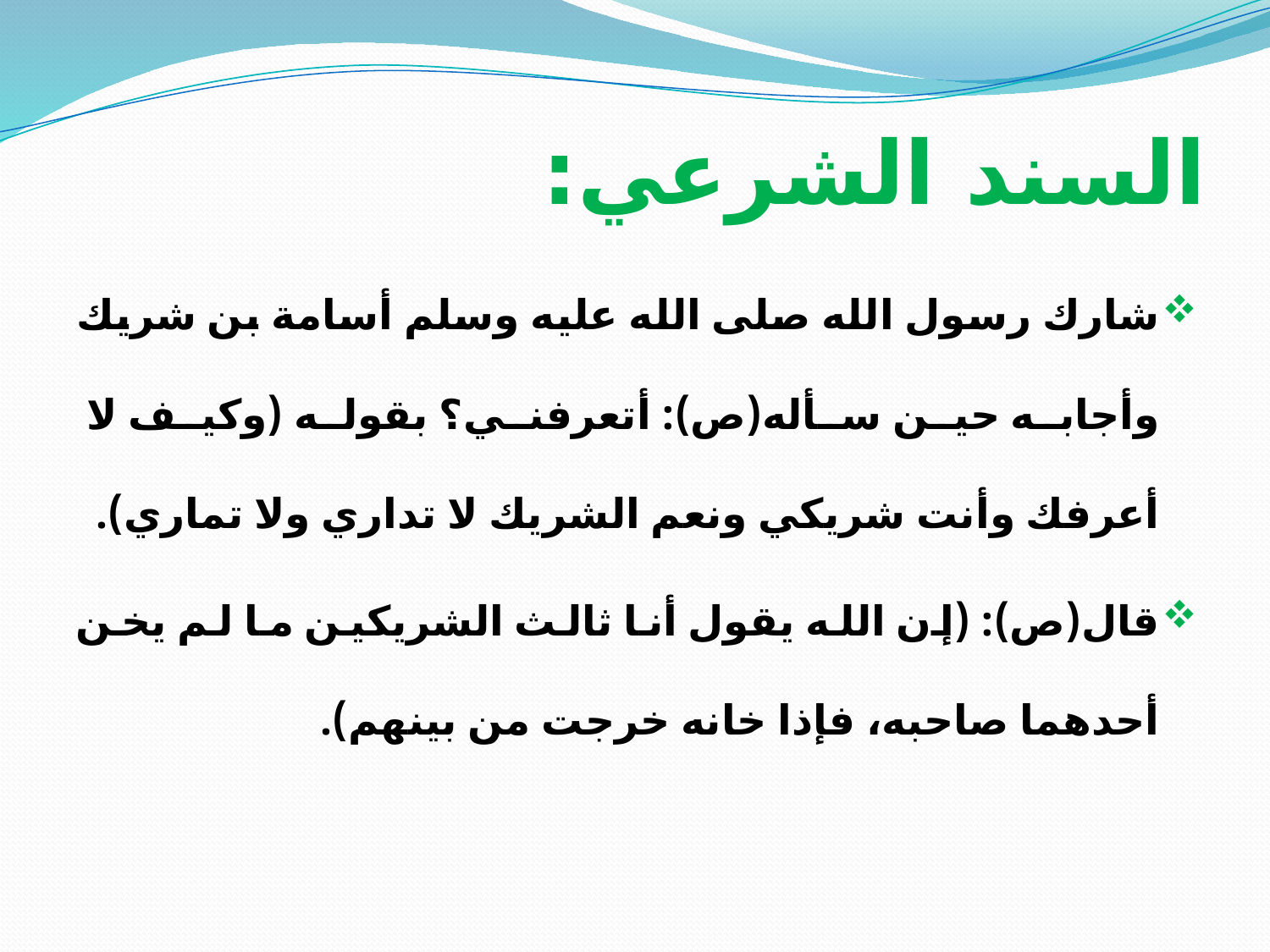

# السند الشرعي:
شارك رسول الله صلى الله عليه وسلم أسامة بن شريك وأجابه حين سأله(ص): أتعرفني؟ بقوله (وكيف لا  أعرفك وأنت شريكي ونعم الشريك لا تداري ولا تماري).
قال(ص): (إن الله يقول أنا ثالث الشريكين ما لم يخن أحدهما صاحبه، فإذا خانه خرجت من بينهم).